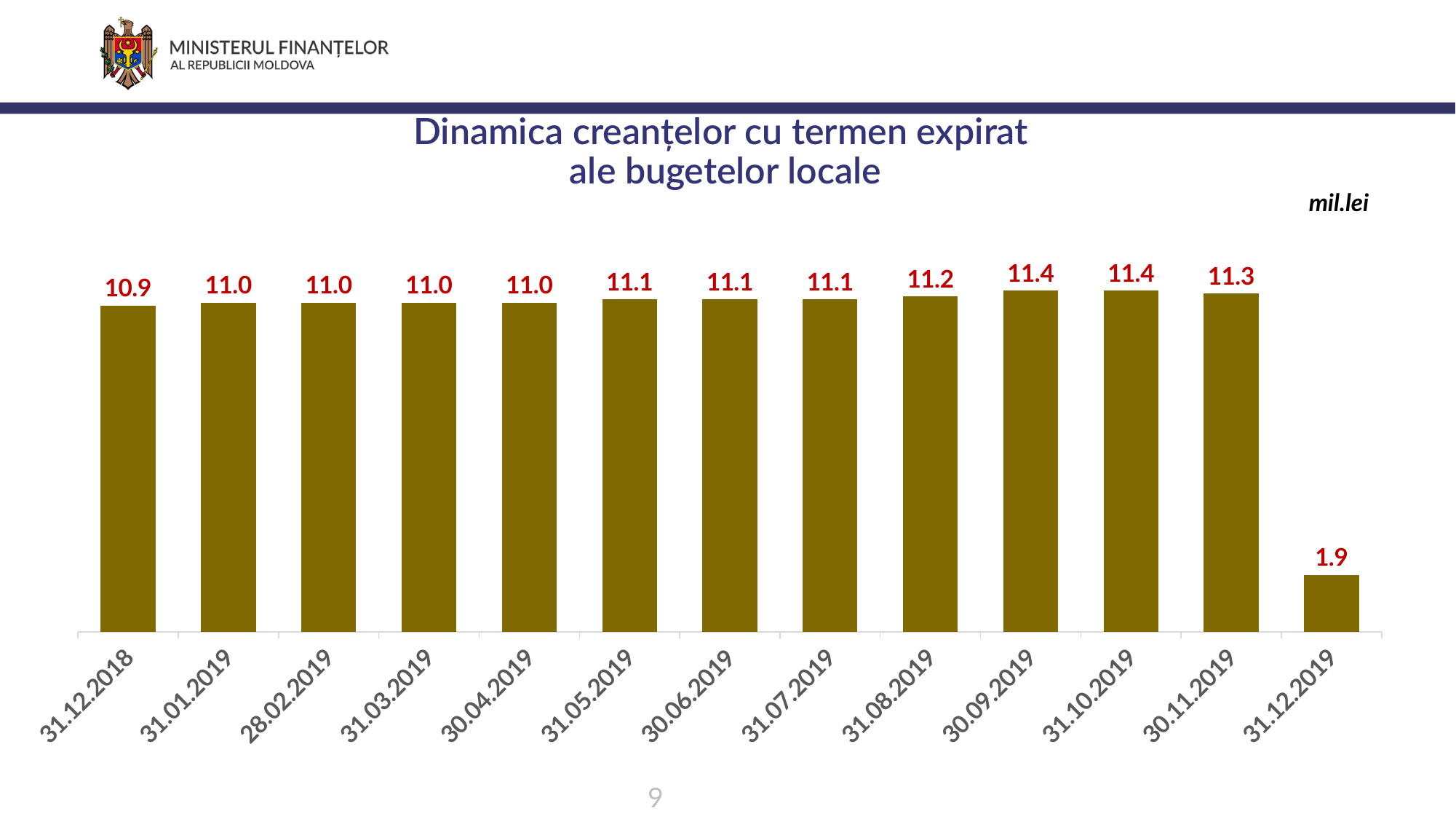

Dinamica creanțelor cu termen expirat
ale bugetelor locale
mil.lei

[unsupported chart]

9